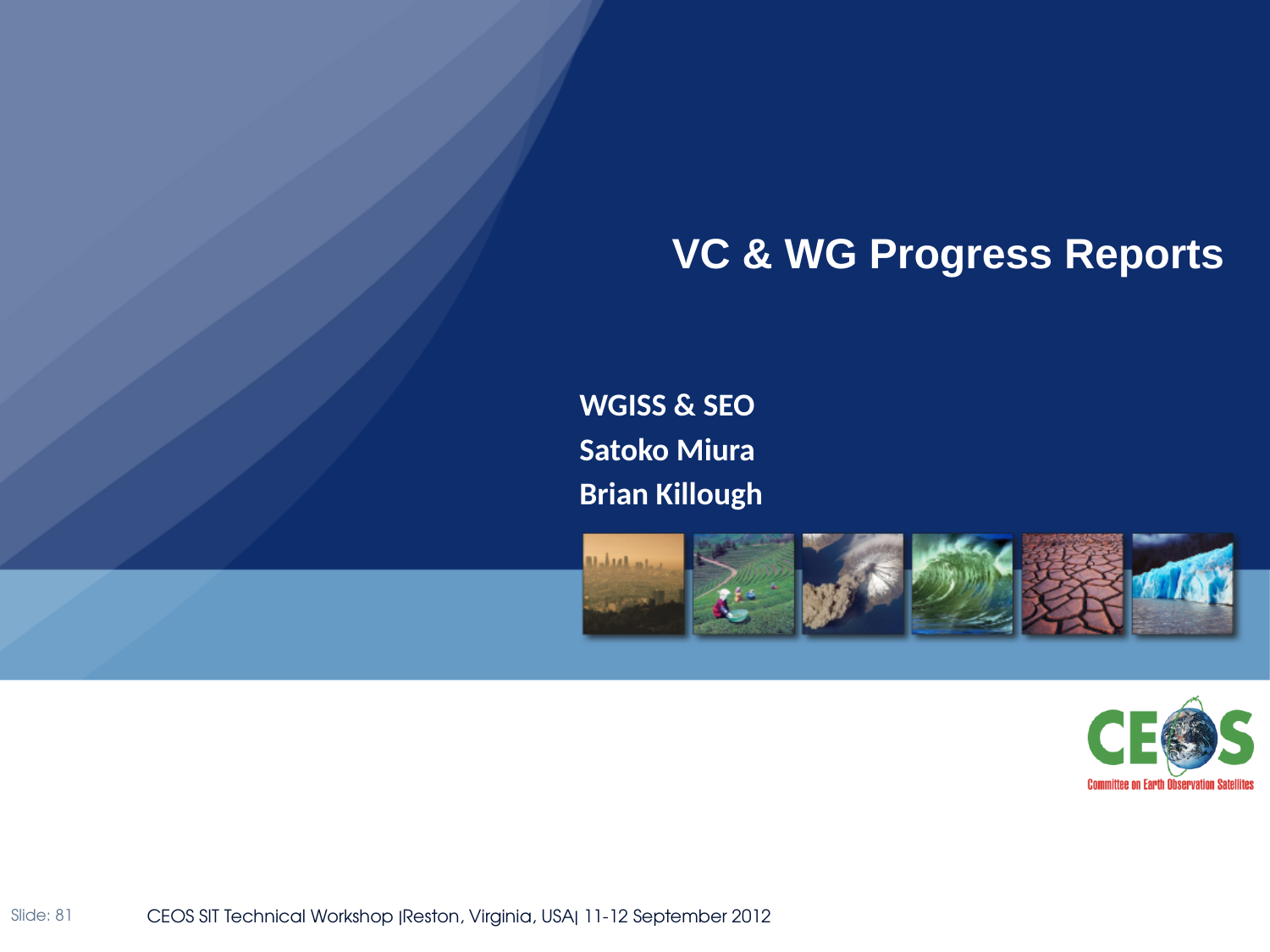

# VC & WG Progress Reports
WGISS & SEO
Satoko Miura
Brian Killough